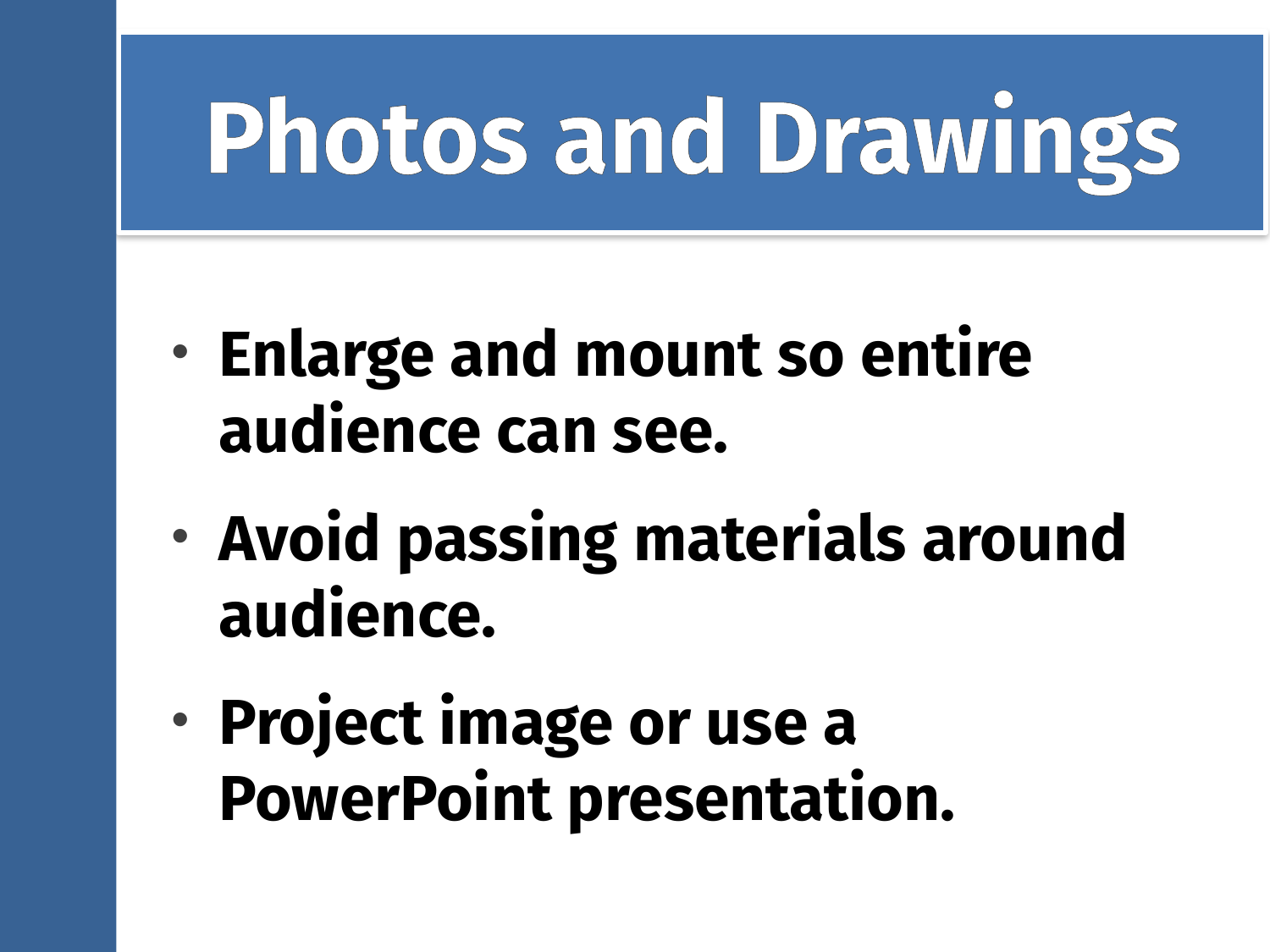

# Photos and Drawings
Enlarge and mount so entire audience can see.
Avoid passing materials around audience.
Project image or use a PowerPoint presentation.